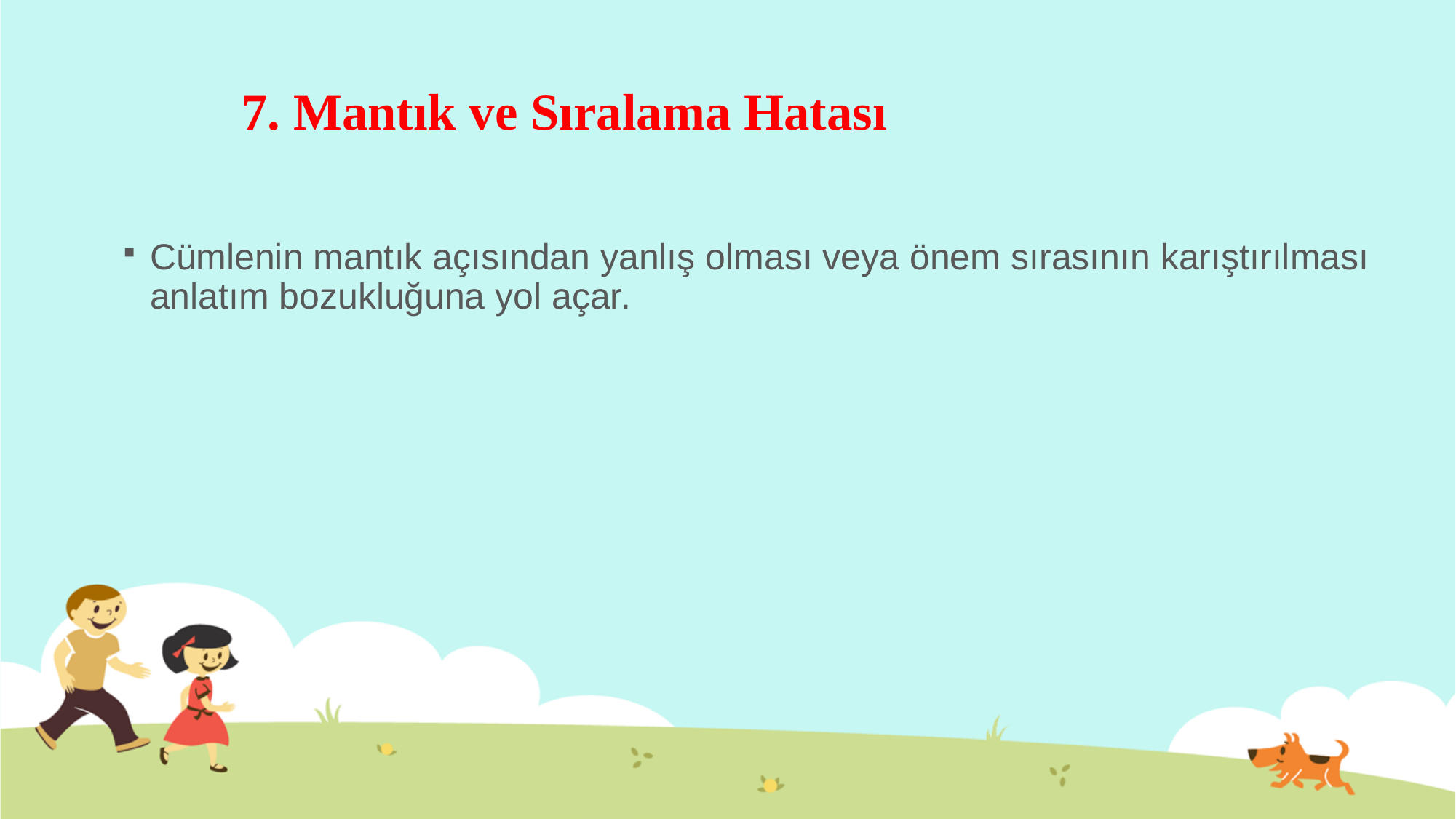

# 7. Mantık ve Sıralama Hatası
Cümlenin mantık açısından yanlış olması veya önem sırasının karıştırılması anlatım bozukluğuna yol açar.